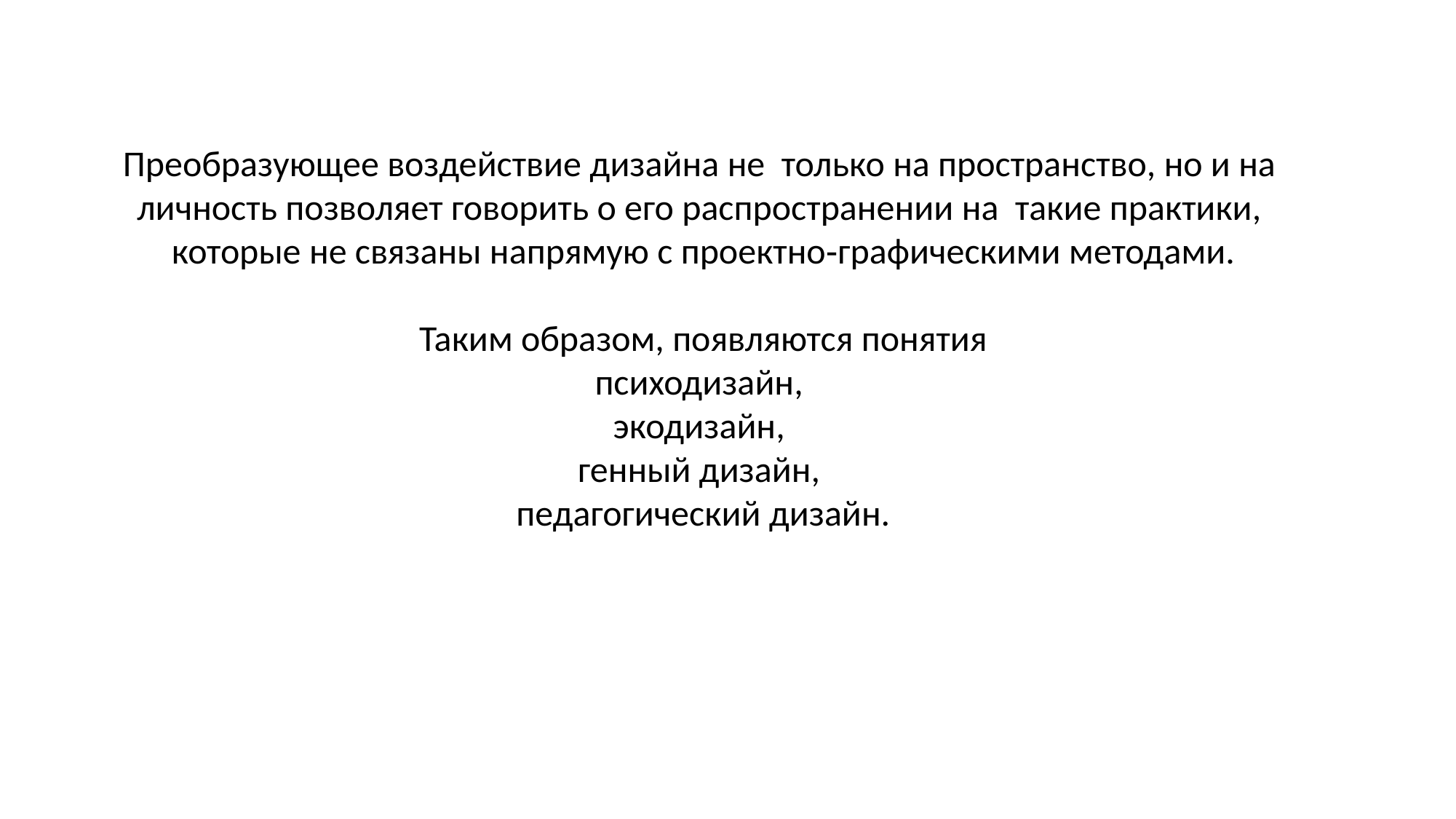

Преобразующее воздействие дизайна не  только на пространство, но и на
личность позволяет говорить о его распространении на  такие практики,
которые не связаны напрямую с проектно‐графическими методами.

 Таким образом, появляются понятия
психодизайн,
экодизайн,
генный дизайн,
педагогический дизайн.